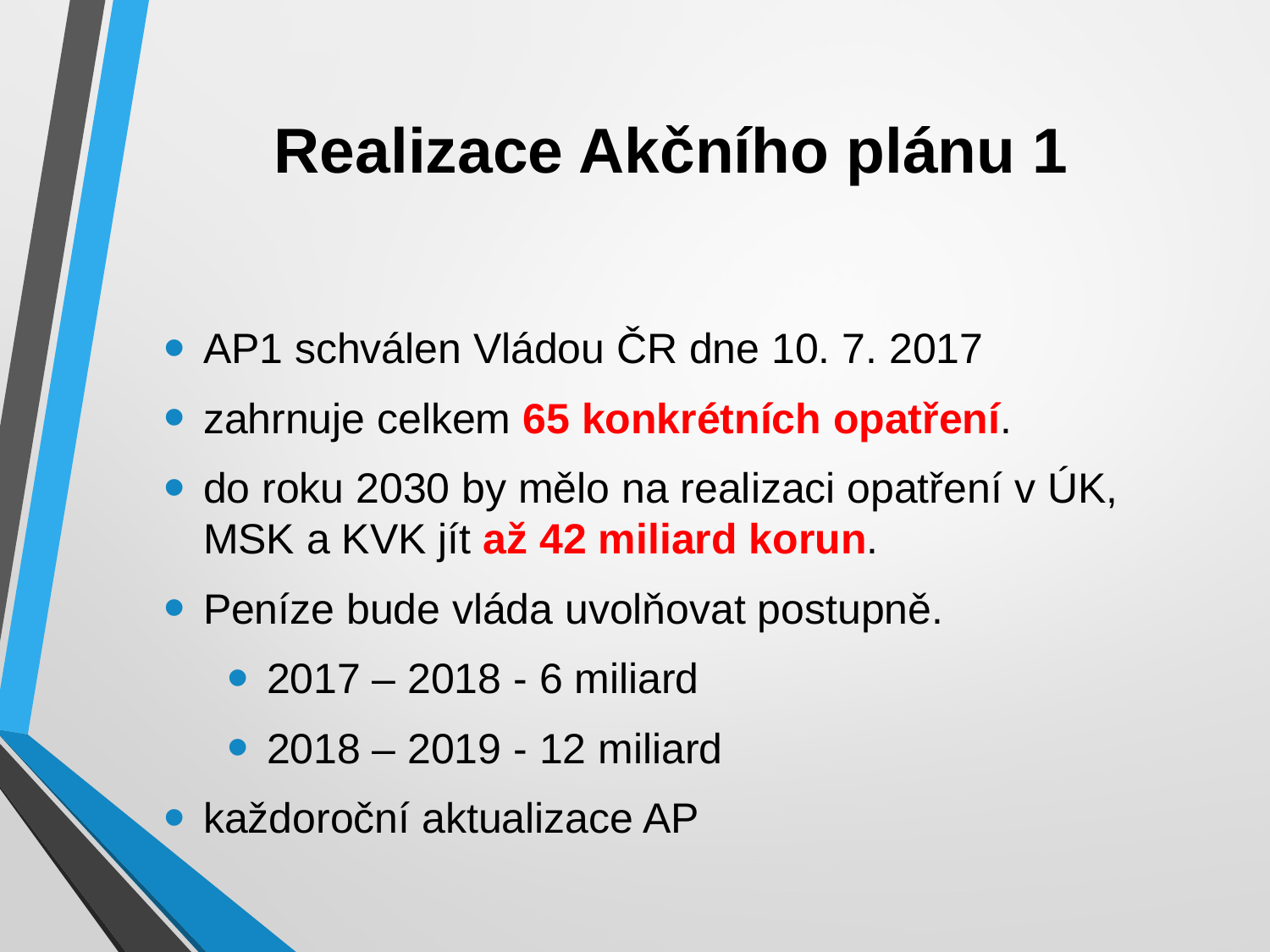

# Realizace Akčního plánu 1

AP1 schválen Vládou ČR dne 10. 7. 2017
zahrnuje celkem 65 konkrétních opatření.
do roku 2030 by mělo na realizaci opatření v ÚK, MSK a KVK jít až 42 miliard korun.
Peníze bude vláda uvolňovat postupně.
2017 – 2018 - 6 miliard
2018 – 2019 - 12 miliard
každoroční aktualizace AP